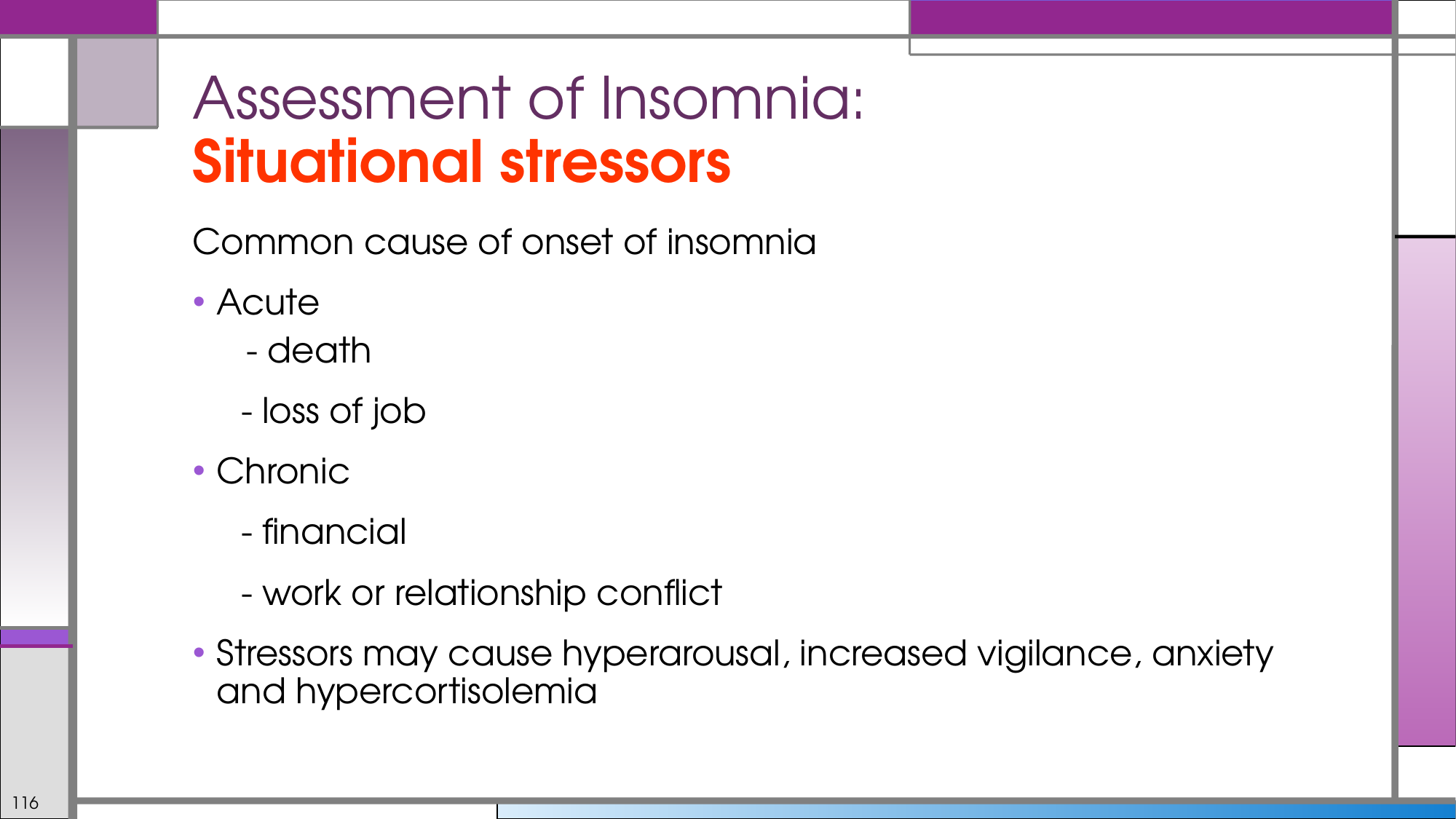

# Assessment of Insomnia: Situational stressors
Common cause of onset of insomnia
Acute
	- death
     - loss of job
Chronic
     - financial
     - work or relationship conflict
Stressors may cause hyperarousal, increased vigilance, anxiety and hypercortisolemia

116